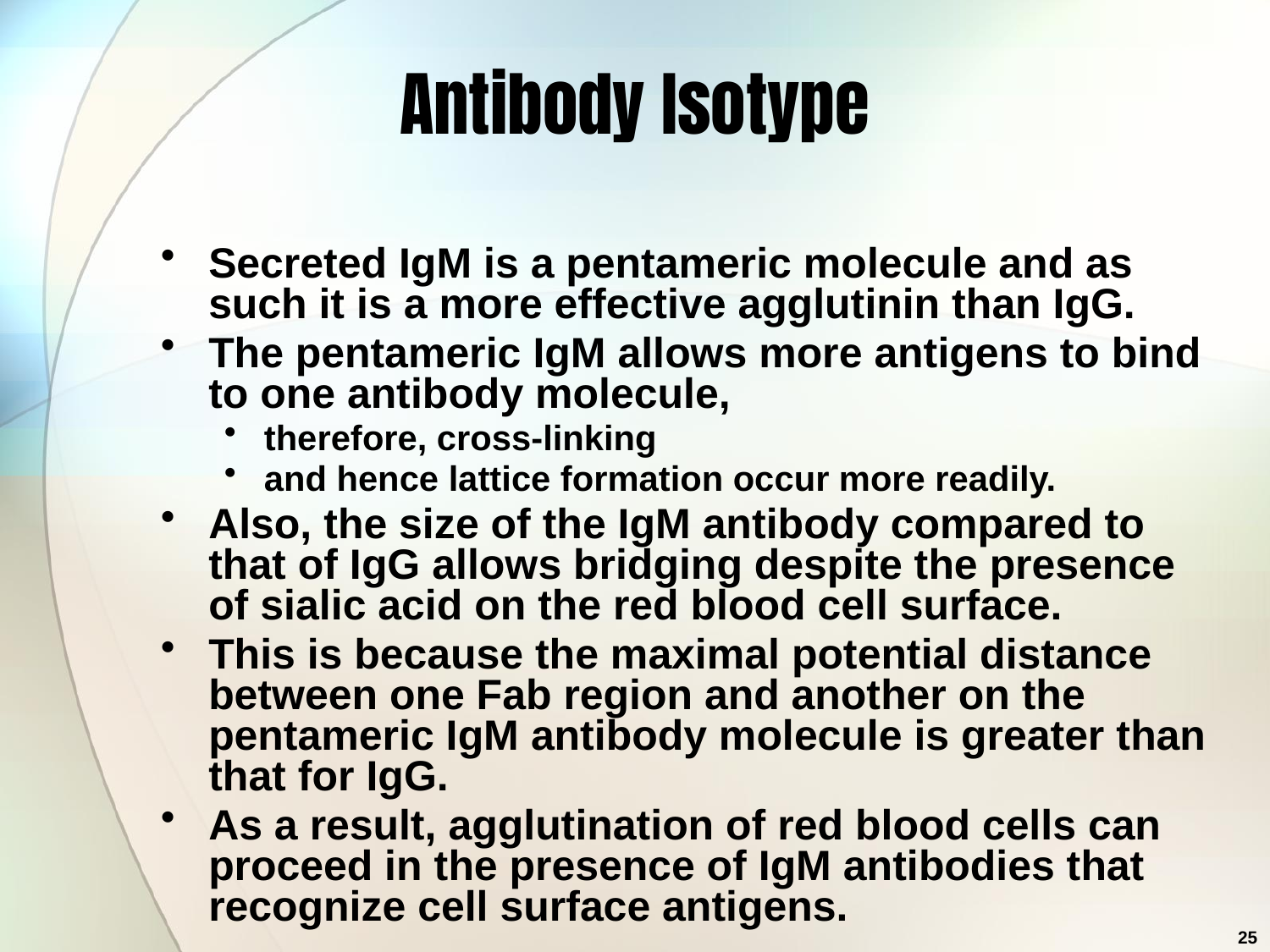

# Antibody Isotype

Secreted IgM is a pentameric molecule and as such it is a more effective agglutinin than IgG.
The pentameric IgM allows more antigens to bind to one antibody molecule,
therefore, cross-linking
and hence lattice formation occur more readily.
Also, the size of the IgM antibody compared to that of IgG allows bridging despite the presence of sialic acid on the red blood cell surface.
This is because the maximal potential distance between one Fab region and another on the pentameric IgM antibody molecule is greater than that for IgG.
As a result, agglutination of red blood cells can proceed in the presence of IgM antibodies that recognize cell surface antigens.
25